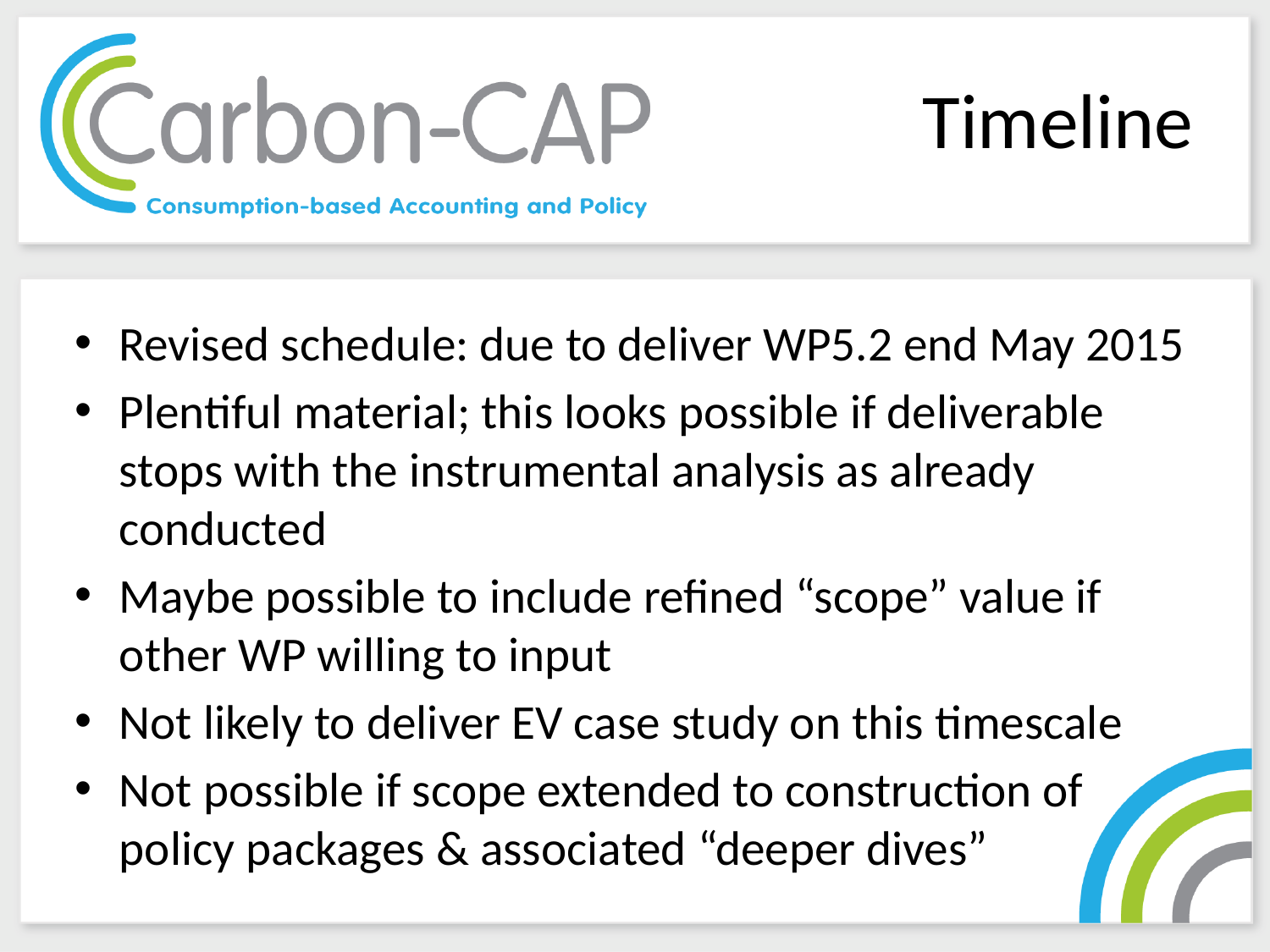

# Timeline
Revised schedule: due to deliver WP5.2 end May 2015
Plentiful material; this looks possible if deliverable stops with the instrumental analysis as already conducted
Maybe possible to include refined “scope” value if other WP willing to input
Not likely to deliver EV case study on this timescale
Not possible if scope extended to construction of policy packages & associated “deeper dives”